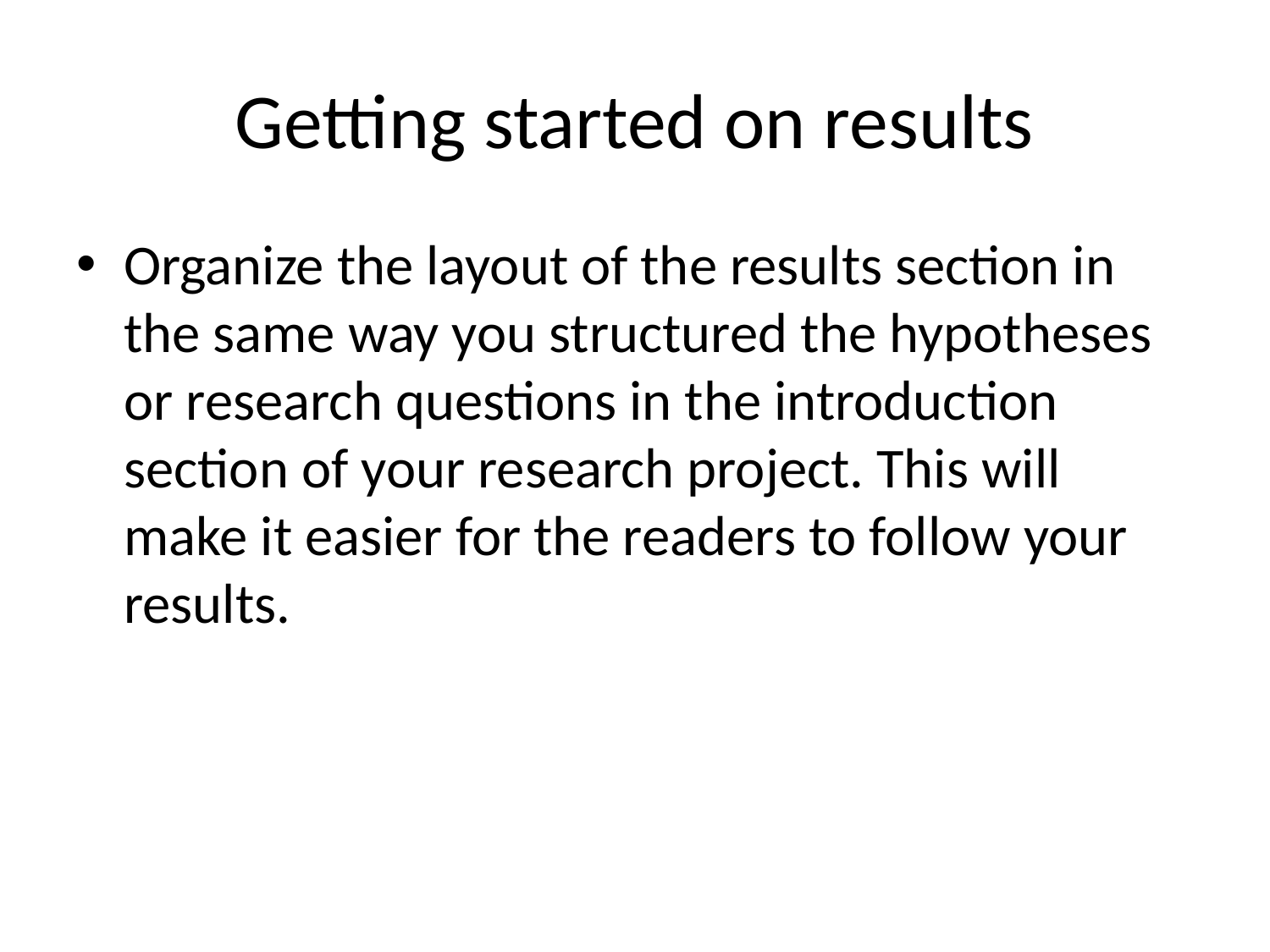

# Getting started on results
Organize the layout of the results section in the same way you structured the hypotheses or research questions in the introduction section of your research project. This will make it easier for the readers to follow your results.